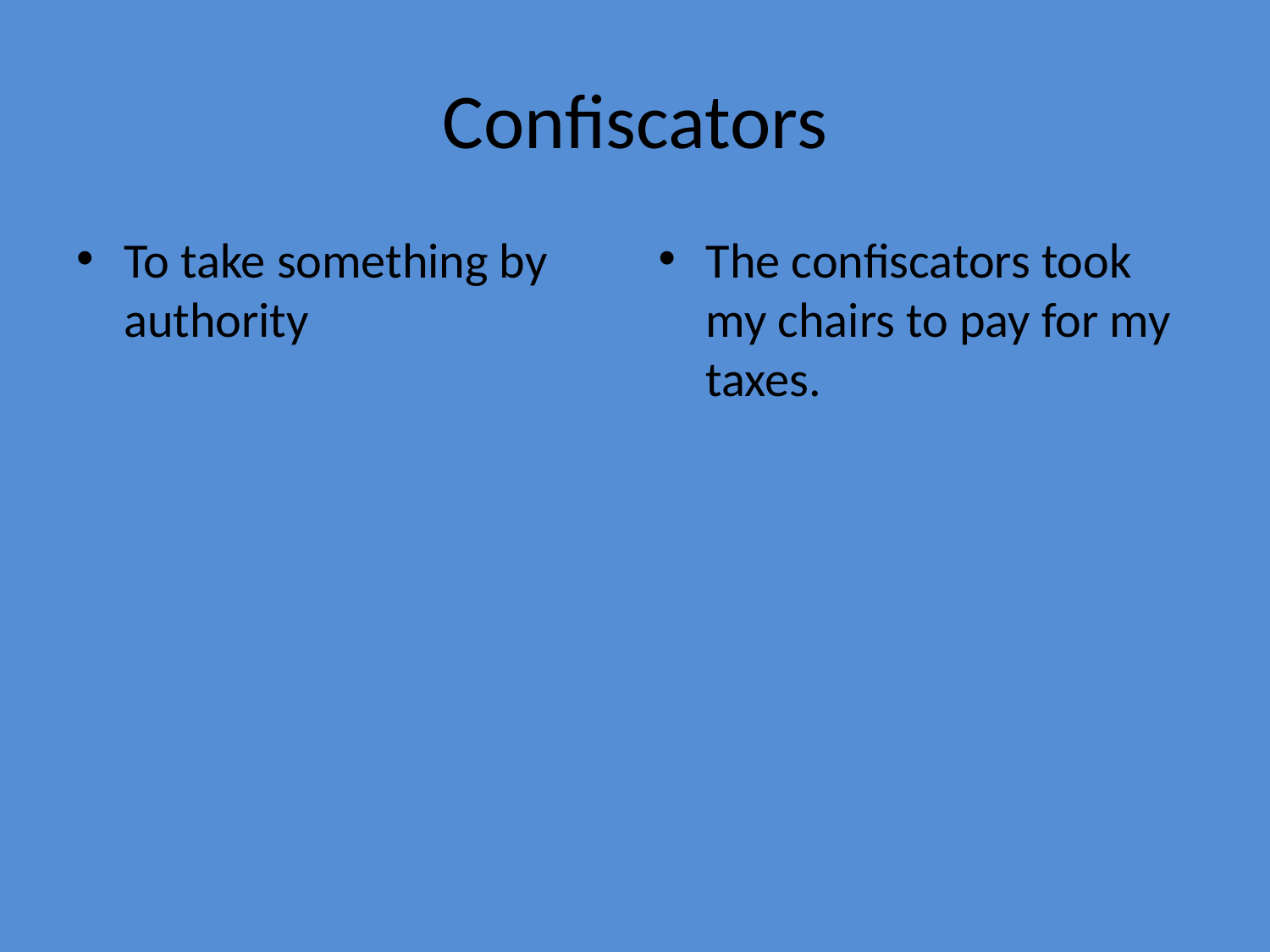

# Confiscators
To take something by authority
The confiscators took my chairs to pay for my taxes.